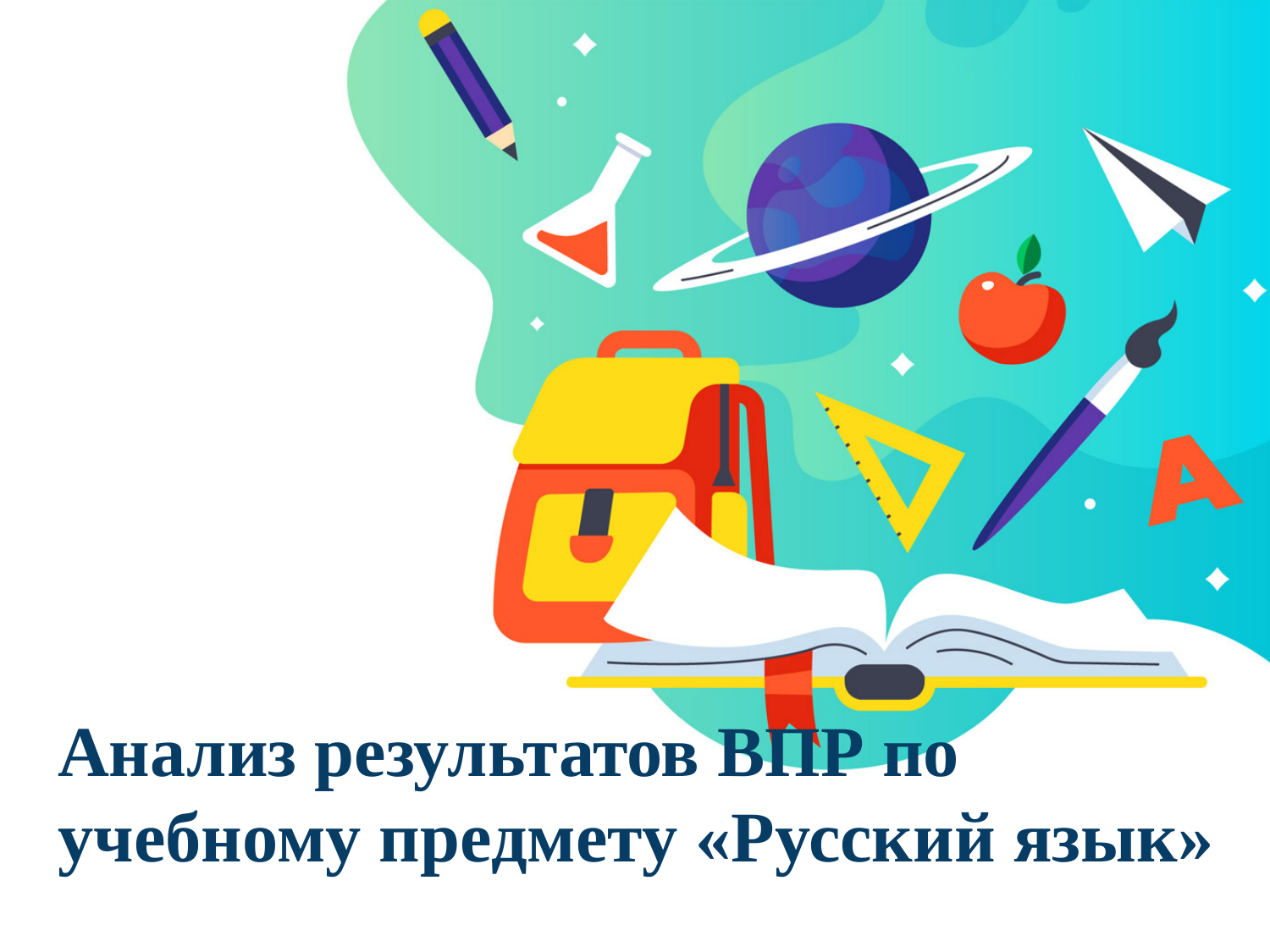

# Анализ результатов ВПР по учебному предмету «Русский язык»